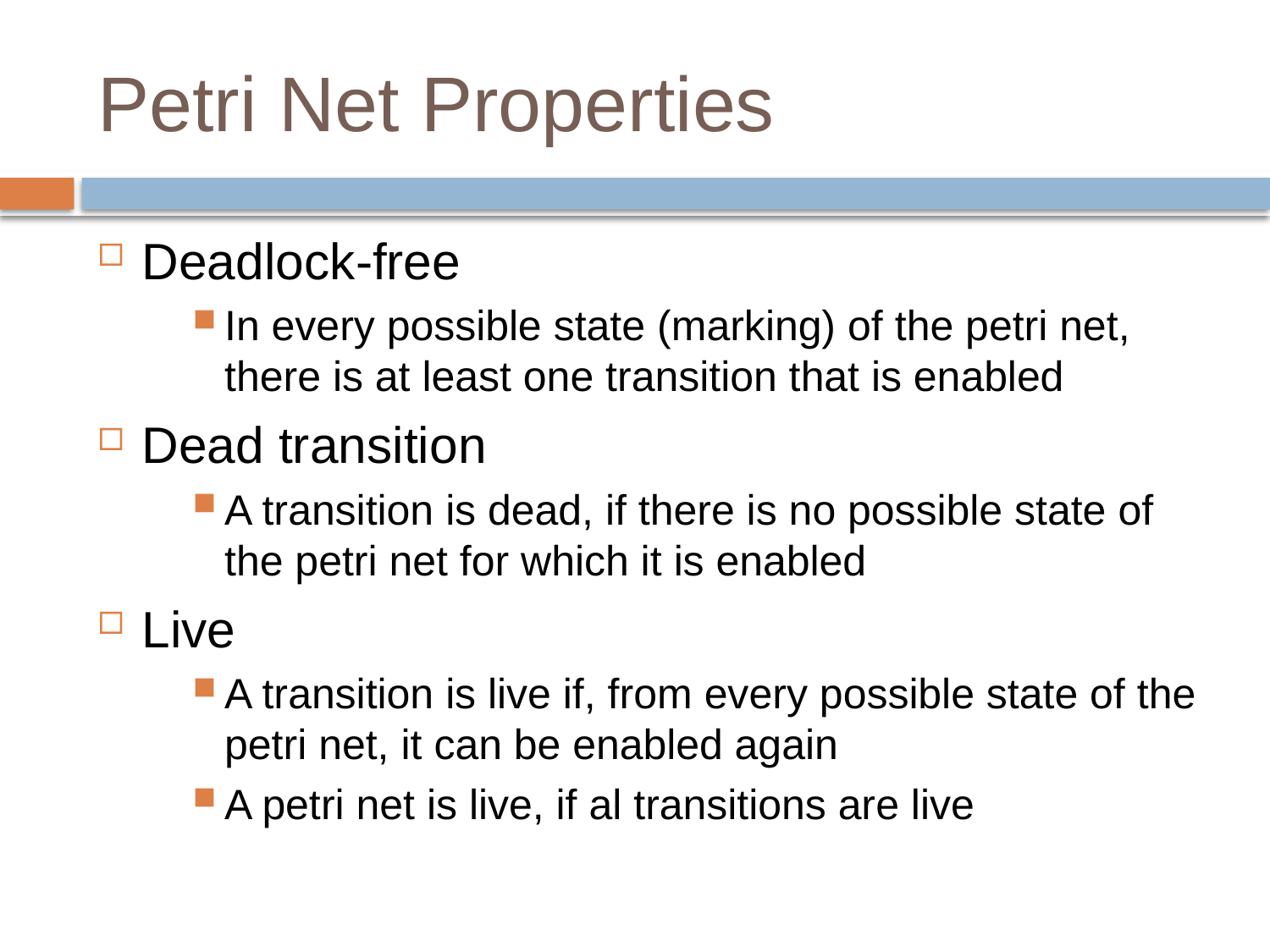

# Petri Net Properties
Deadlock-free
In every possible state (marking) of the petri net, there is at least one transition that is enabled
Dead transition
A transition is dead, if there is no possible state of the petri net for which it is enabled
Live
A transition is live if, from every possible state of the petri net, it can be enabled again
A petri net is live, if al transitions are live